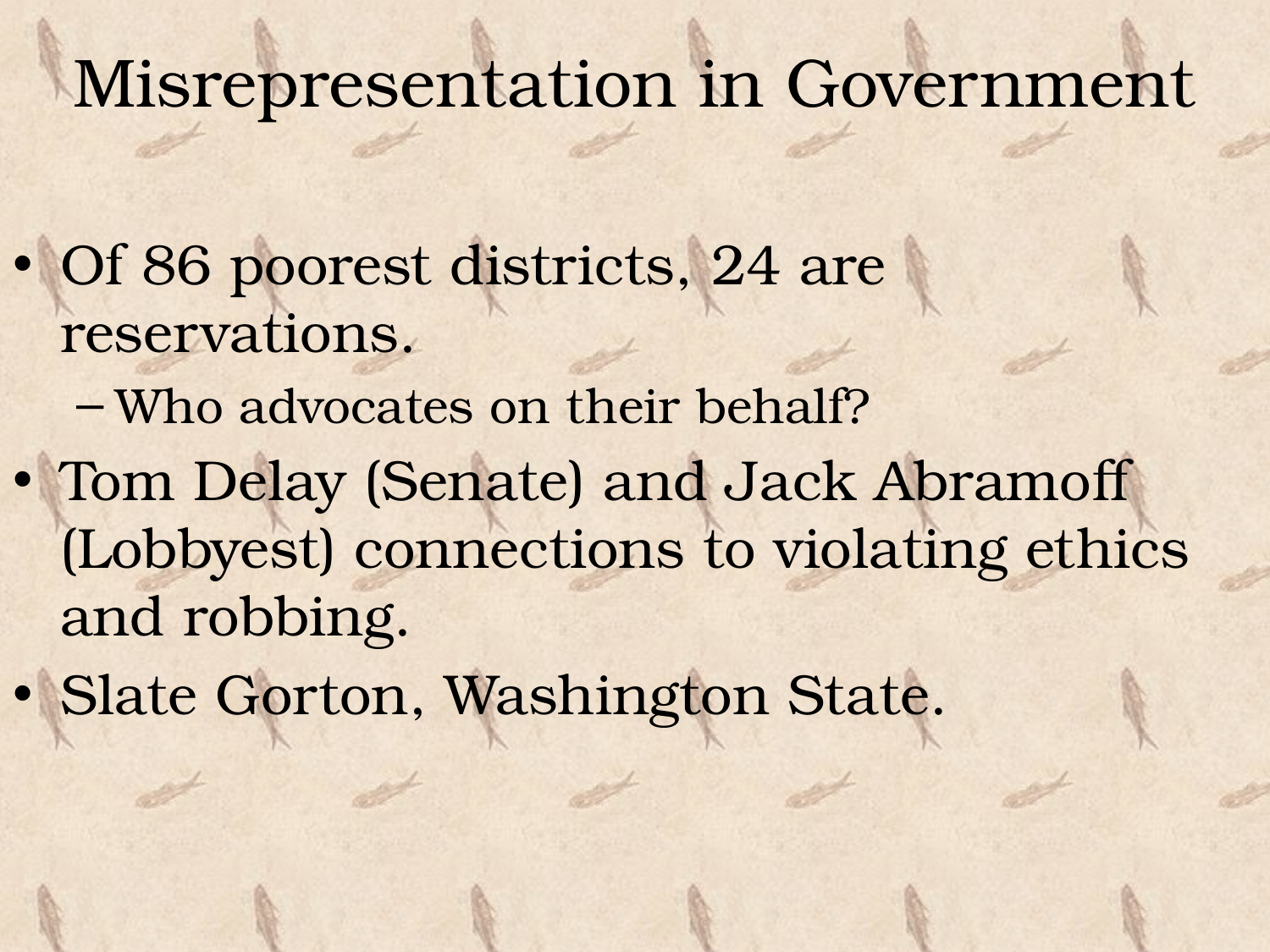

# Misrepresentation in Government
Of 86 poorest districts, 24 are reservations.
Who advocates on their behalf?
Tom Delay (Senate) and Jack Abramoff (Lobbyest) connections to violating ethics and robbing.
Slate Gorton, Washington State.